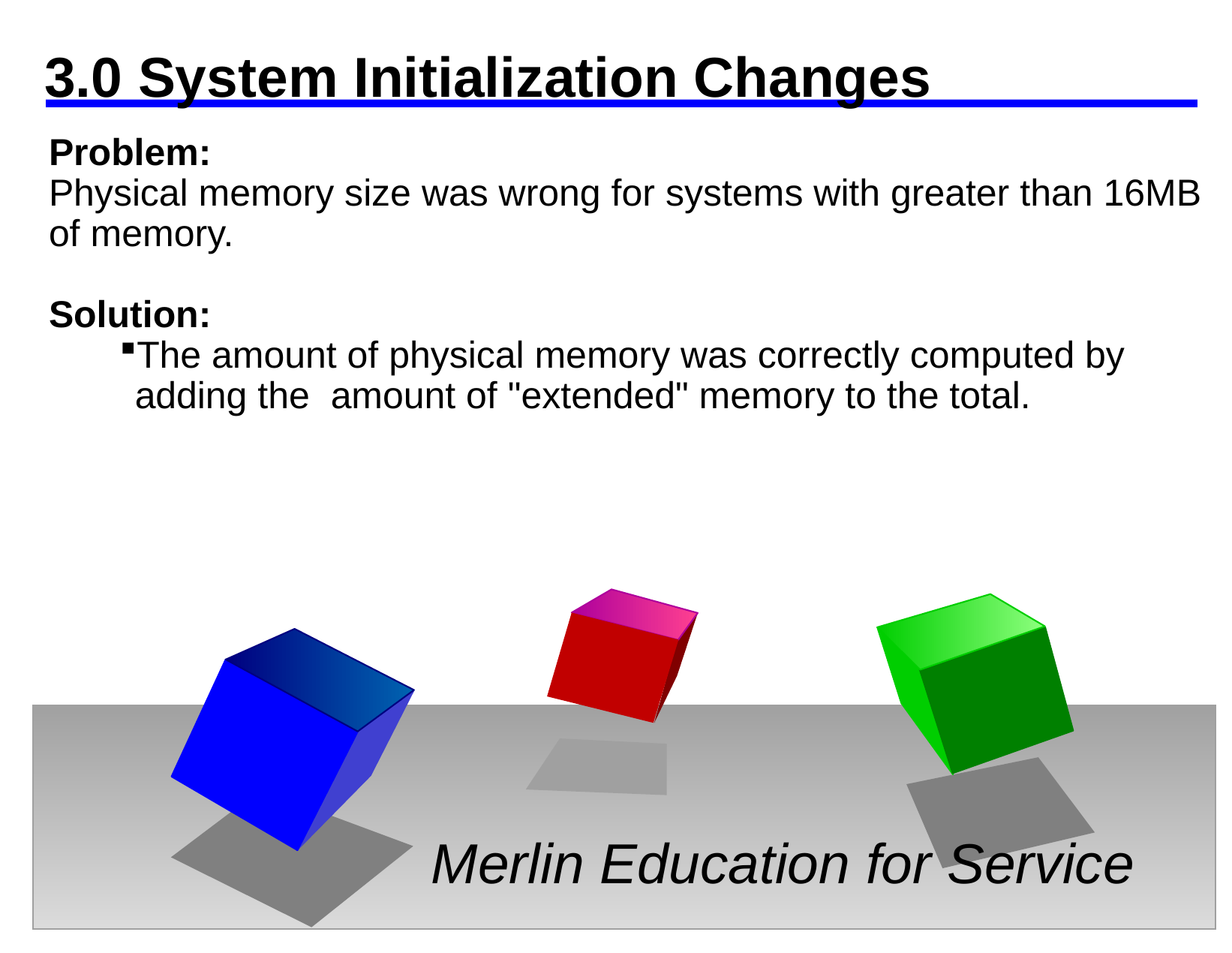

3.0 System Initialization Changes

Problem:
Physical memory size was wrong for systems with greater than 16MB of memory.

Solution:
The amount of physical memory was correctly computed by adding the  amount of "extended" memory to the total.

Merlin Education for Service